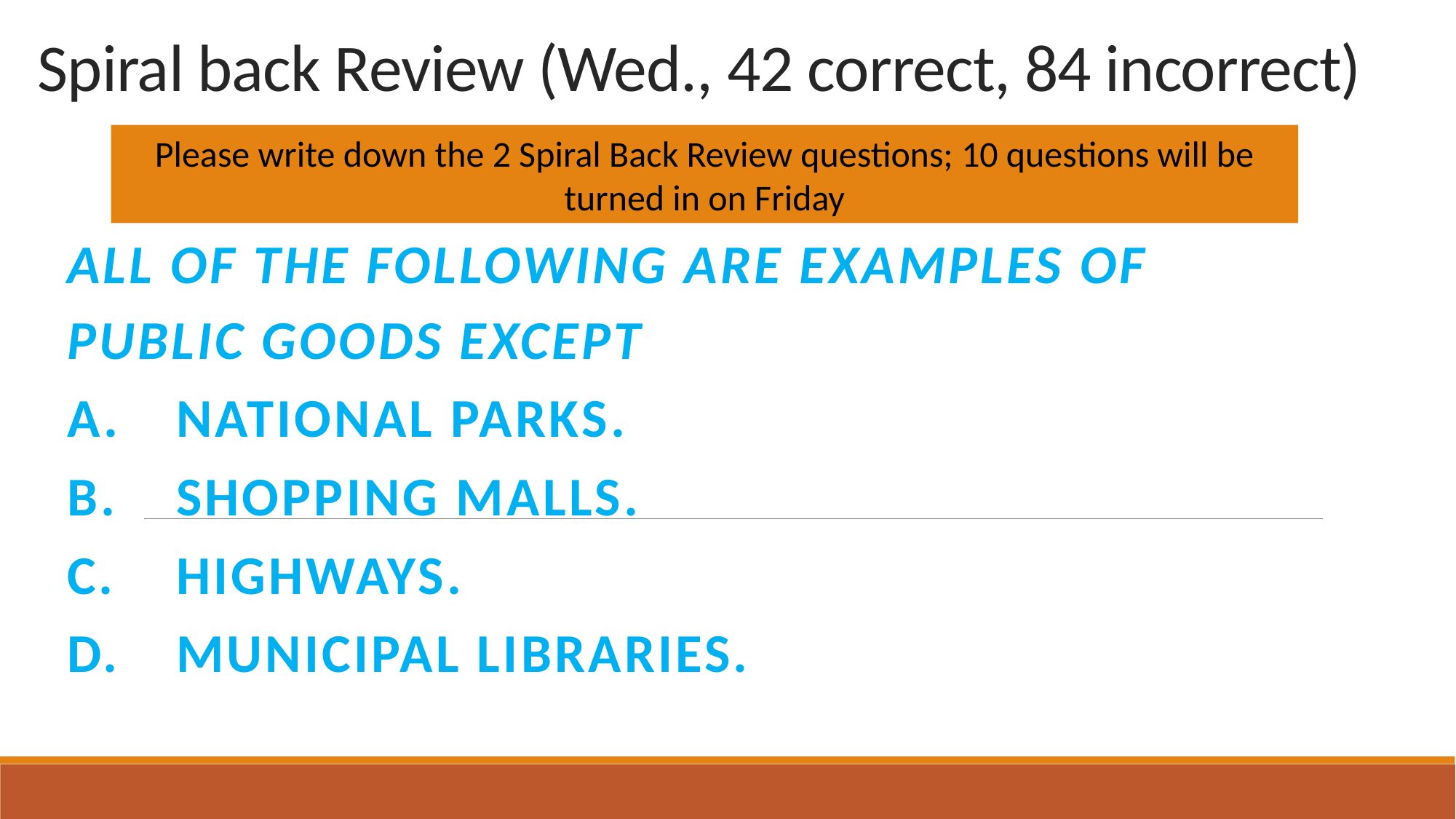

# Spiral back Review (Wed., 42 correct, 84 incorrect)
Please write down the 2 Spiral Back Review questions; 10 questions will be turned in on Friday
All of the following are examples of public goods EXCEPT
A.	national parks.
B.	shopping malls.
C.	highways.
D.	municipal libraries.